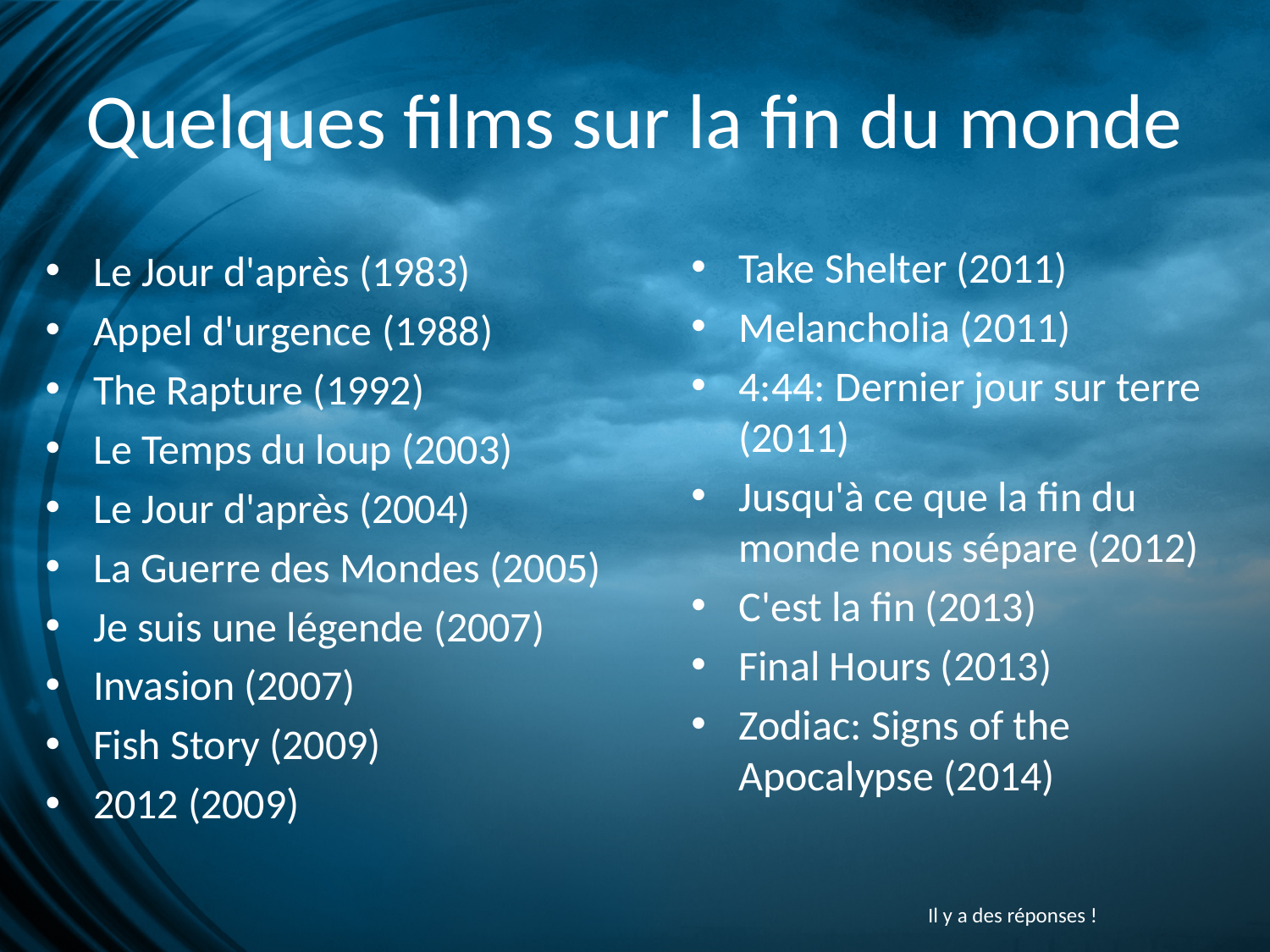

# Quelques films sur la fin du monde
Take Shelter (2011)
Melancholia (2011)
4:44: Dernier jour sur terre (2011)
Jusqu'à ce que la fin du monde nous sépare (2012)
C'est la fin (2013)
Final Hours (2013)
Zodiac: Signs of the Apocalypse (2014)
Le Jour d'après (1983)
Appel d'urgence (1988)
The Rapture (1992)
Le Temps du loup (2003)
Le Jour d'après (2004)
La Guerre des Mondes (2005)
Je suis une légende (2007)
Invasion (2007)
Fish Story (2009)
2012 (2009)
Il y a des réponses !